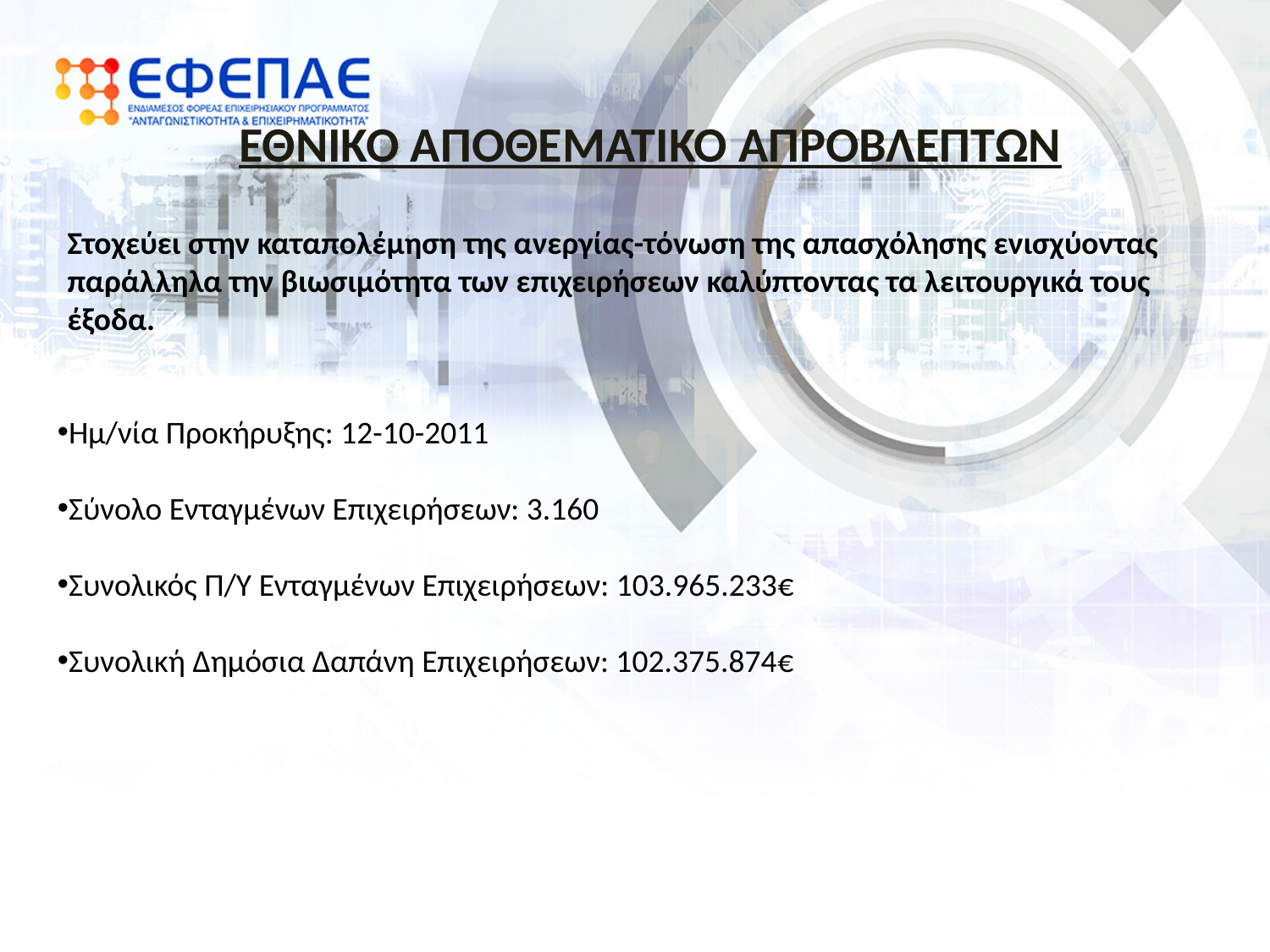

ΕΘΝΙΚΟ ΑΠΟΘΕΜΑΤΙΚΟ ΑΠΡΟΒΛΕΠΤΩΝ
Στοχεύει στην καταπολέμηση της ανεργίας-τόνωση της απασχόλησης ενισχύοντας παράλληλα την βιωσιμότητα των επιχειρήσεων καλύπτοντας τα λειτουργικά τους έξοδα.
Ημ/νία Προκήρυξης: 12-10-2011

Σύνολο Ενταγμένων Επιχειρήσεων: 3.160

Συνολικός Π/Υ Ενταγμένων Επιχειρήσεων: 103.965.233€

Συνολική Δημόσια Δαπάνη Επιχειρήσεων: 102.375.874€